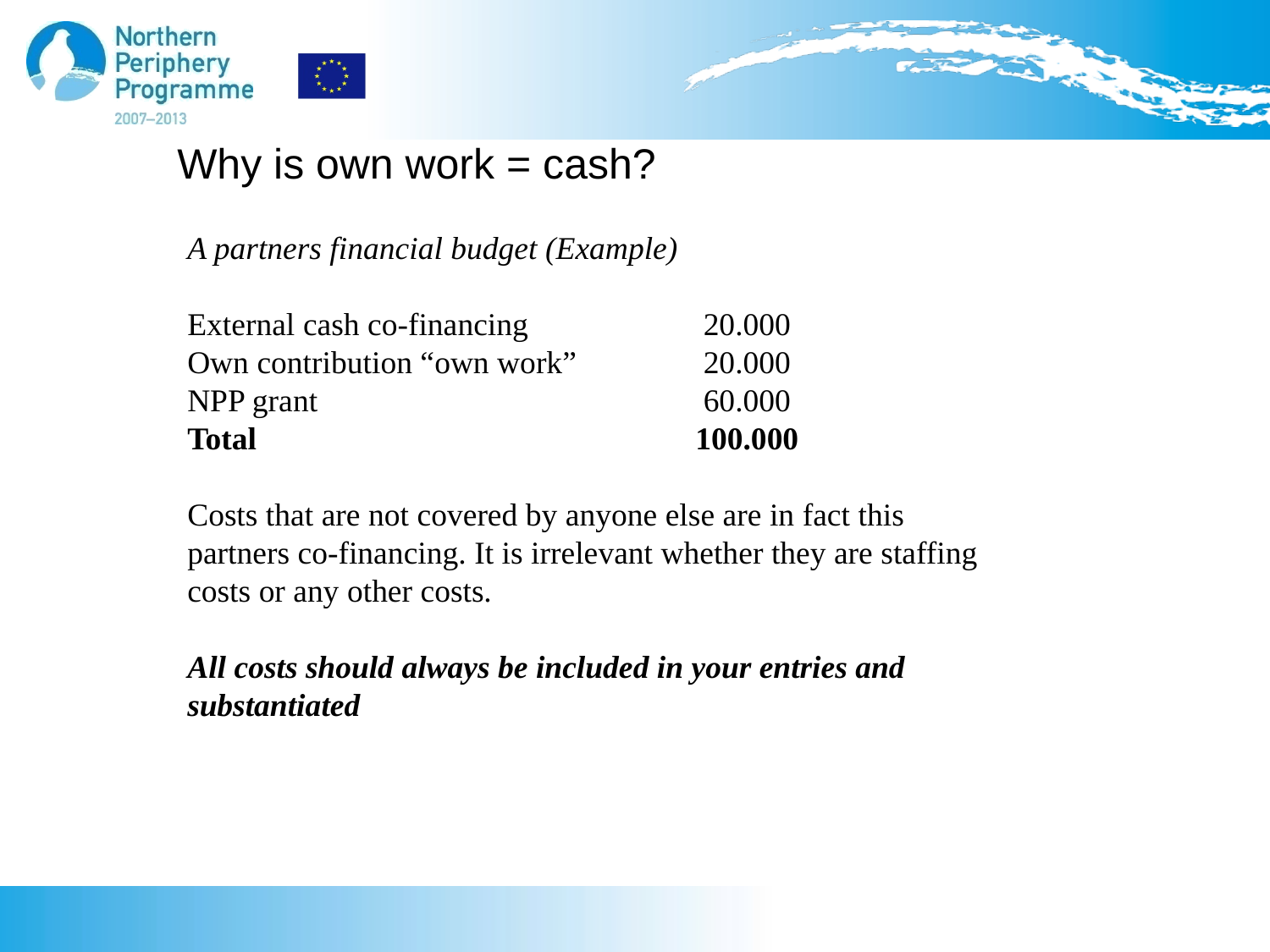

Why is own work = cash?

A partners financial budget (Example)

External cash co-financing		 20.000
Own contribution “own work”	 20.000
NPP grant			 60.000
Total				100.000

Costs that are not covered by anyone else are in fact this partners co-financing. It is irrelevant whether they are staffing costs or any other costs.

All costs should always be included in your entries and substantiated